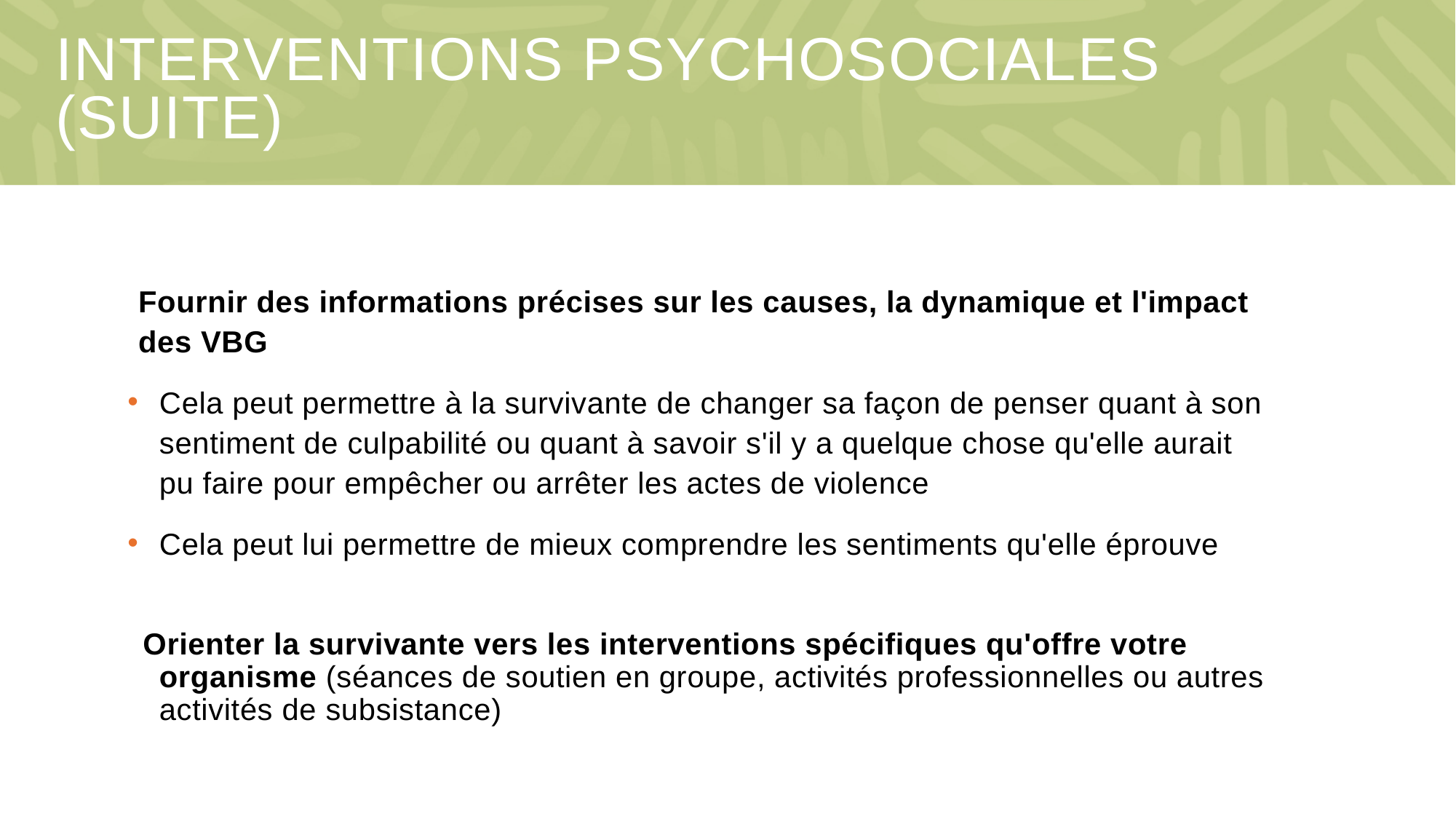

# Interventions psychosociales (suite)
Fournir des informations précises sur les causes, la dynamique et l'impact des VBG
Cela peut permettre à la survivante de changer sa façon de penser quant à son sentiment de culpabilité ou quant à savoir s'il y a quelque chose qu'elle aurait pu faire pour empêcher ou arrêter les actes de violence
Cela peut lui permettre de mieux comprendre les sentiments qu'elle éprouve

Orienter la survivante vers les interventions spécifiques qu'offre votre organisme (séances de soutien en groupe, activités professionnelles ou autres activités de subsistance)